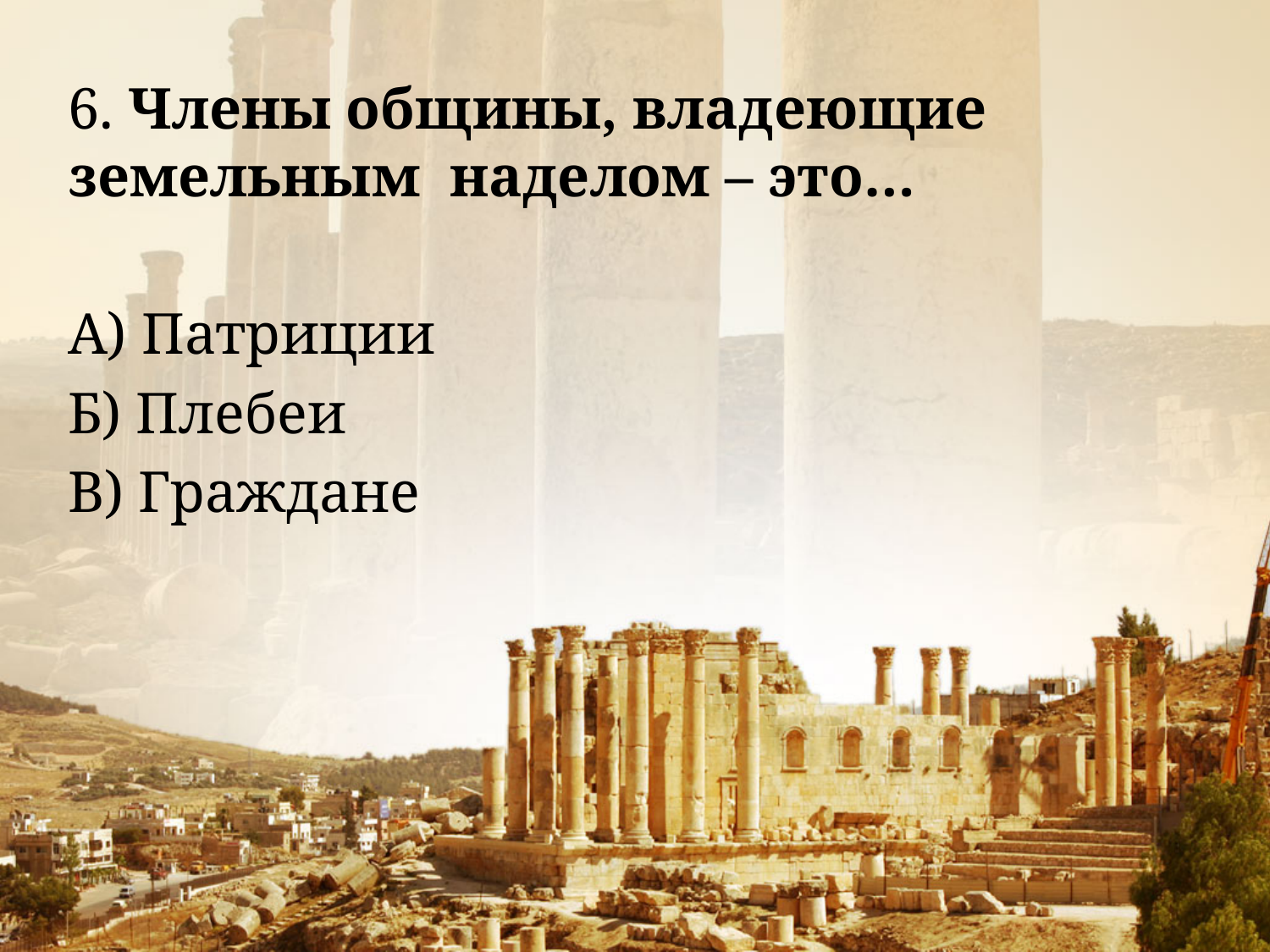

#
6. Члены общины, владеющие земельным  наделом – это…

А) Патриции
Б) Плебеи
В) Граждане